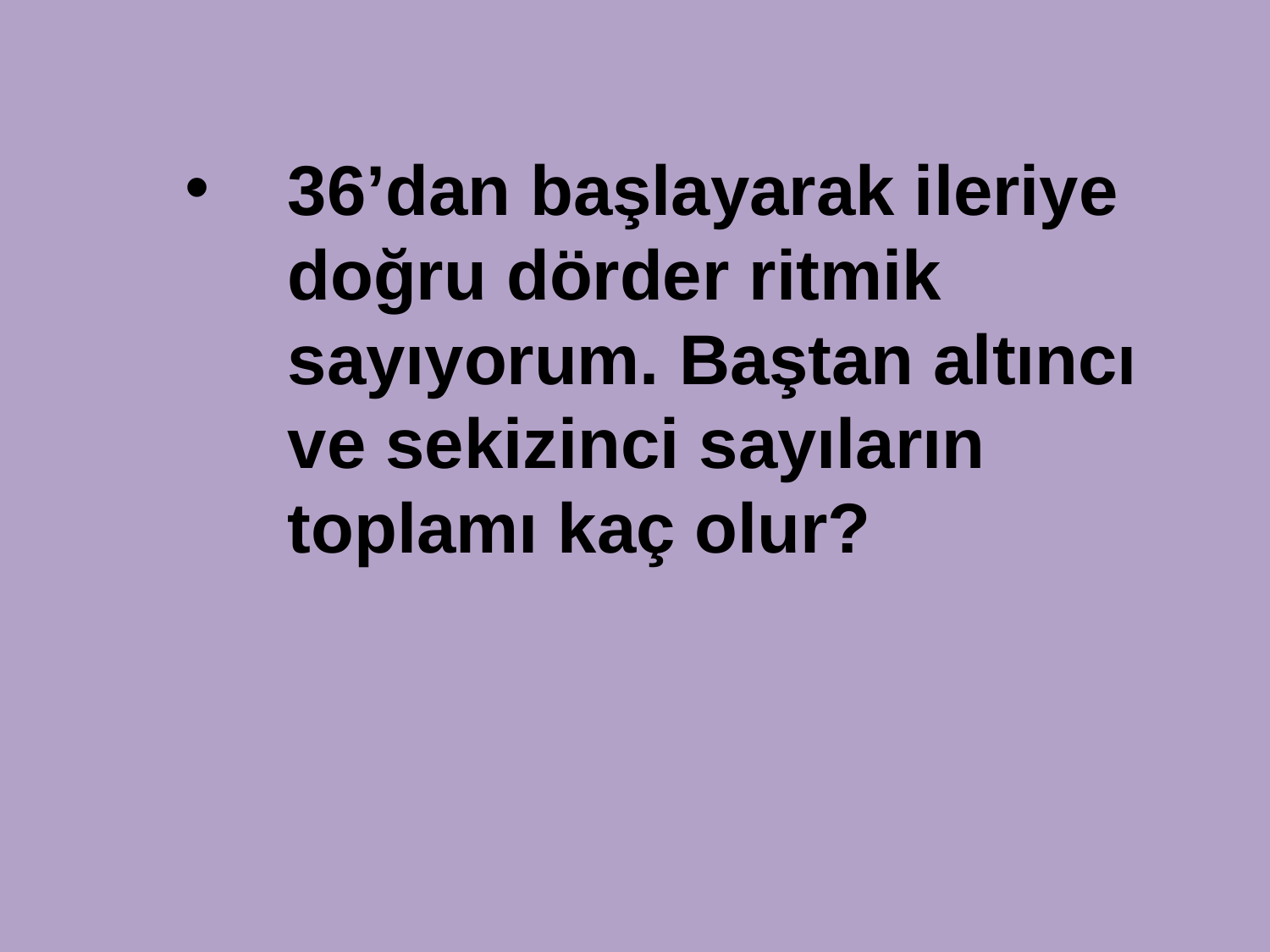

36’dan başlayarak ileriye doğru dörder ritmik sayıyorum. Baştan altıncı ve sekizinci sayıların toplamı kaç olur?